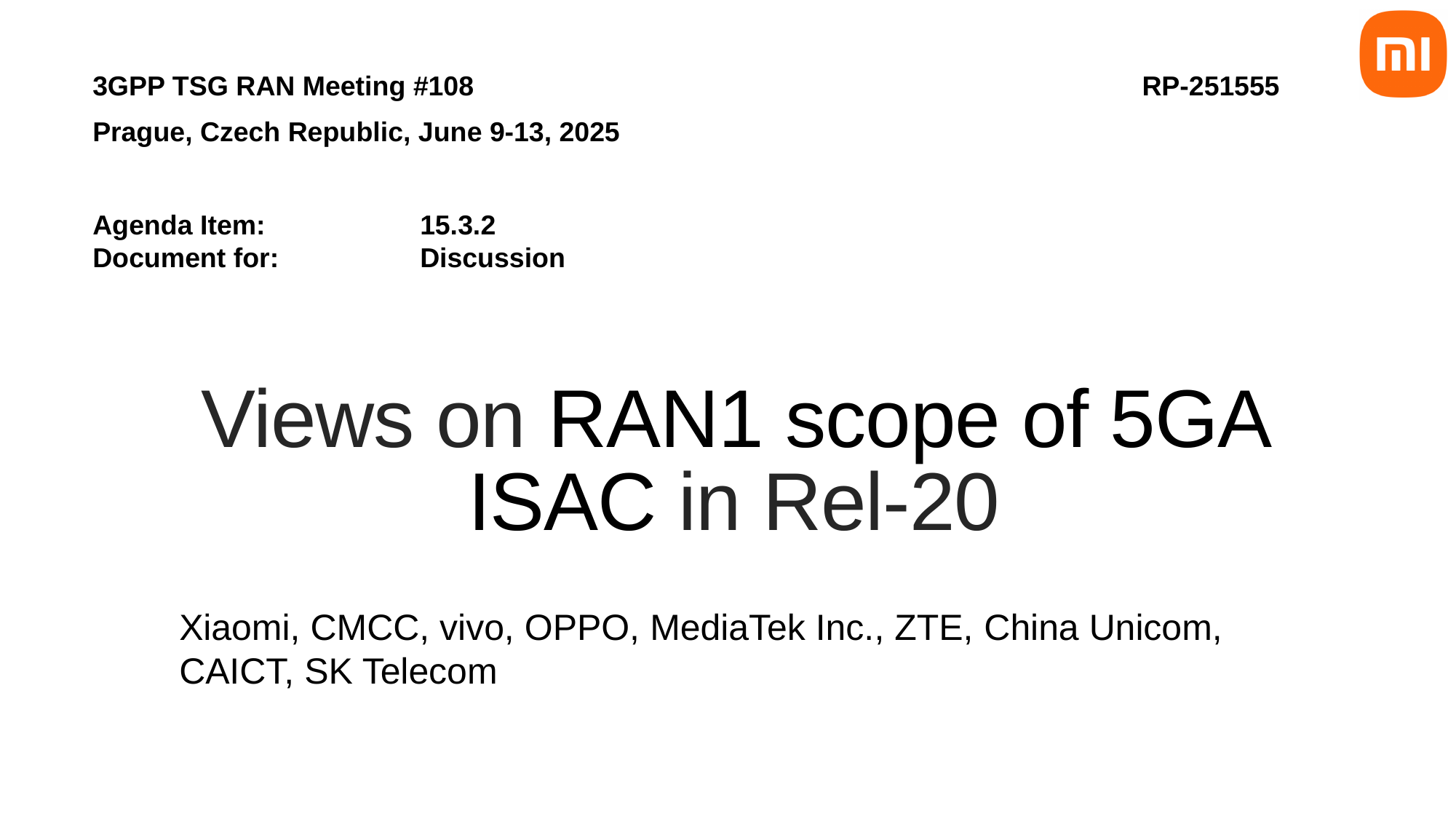

3GPP TSG RAN Meeting #108
Prague, Czech Republic, June 9-13, 2025

Agenda Item: 		15.3.2
Document for:		Discussion

RP-251555
# Views on RAN1 scope of 5GA ISAC in Rel-20
Xiaomi, CMCC, vivo, OPPO, MediaTek Inc., ZTE, China Unicom, CAICT, SK Telecom